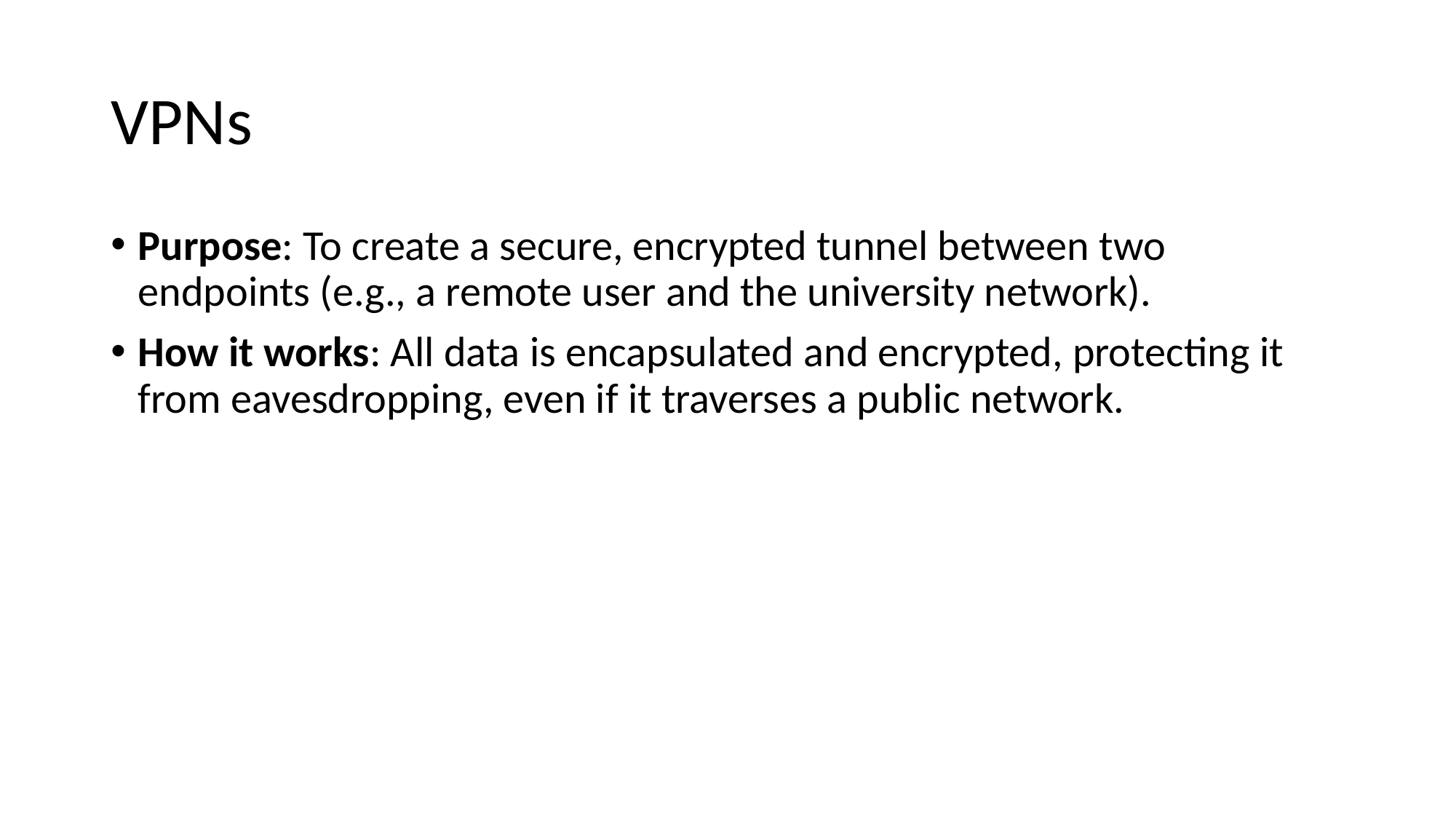

# VPNs
Purpose: To create a secure, encrypted tunnel between two endpoints (e.g., a remote user and the university network).
How it works: All data is encapsulated and encrypted, protecting it from eavesdropping, even if it traverses a public network.